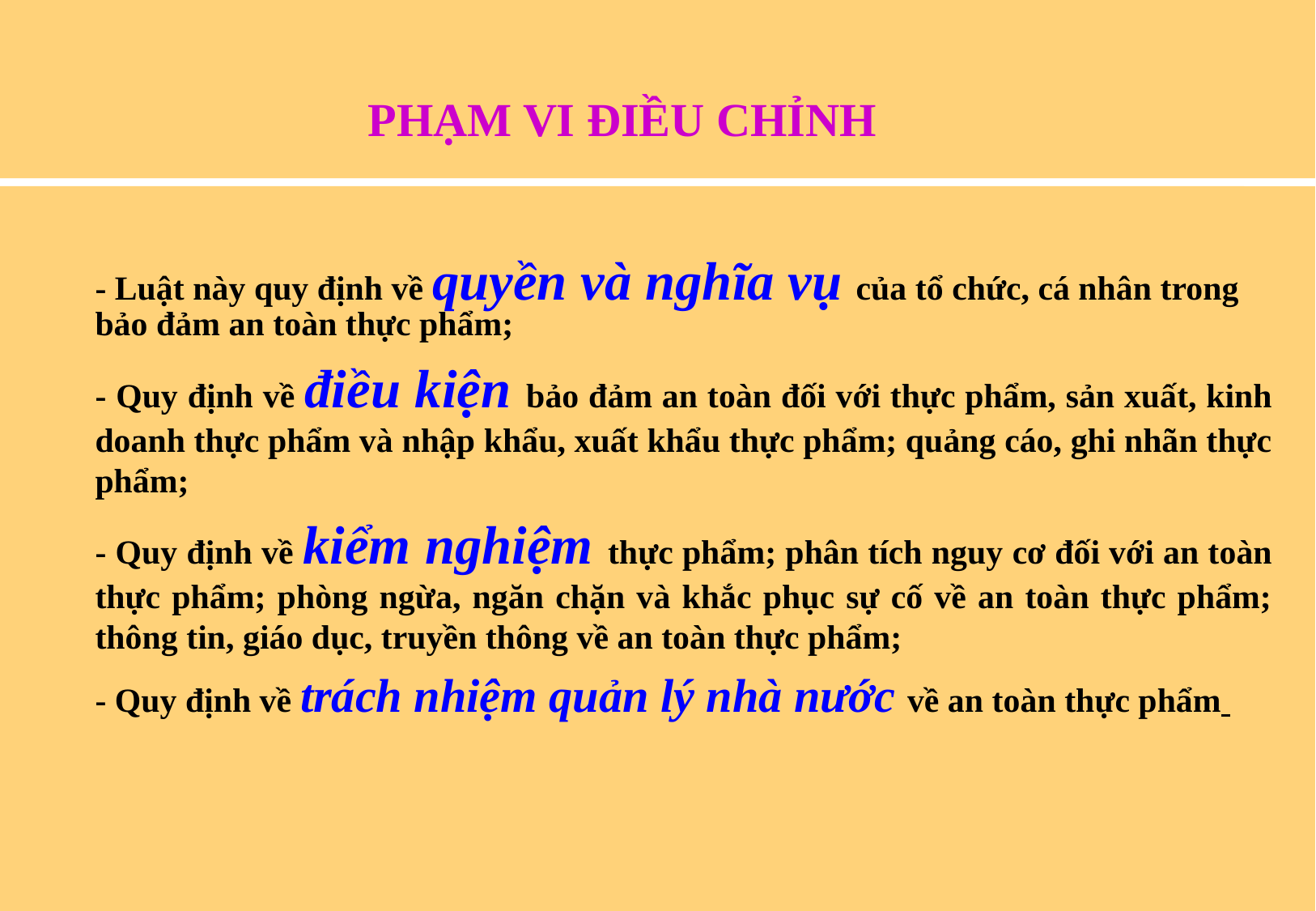

PHẠM VI ĐIỀU CHỈNH

	- Luật này quy định về quyền và nghĩa vụ của tổ chức, cá nhân trong bảo đảm an toàn thực phẩm;
	- Quy định về điều kiện bảo đảm an toàn đối với thực phẩm, sản xuất, kinh doanh thực phẩm và nhập khẩu, xuất khẩu thực phẩm; quảng cáo, ghi nhãn thực phẩm;
	- Quy định về kiểm nghiệm thực phẩm; phân tích nguy cơ đối với an toàn thực phẩm; phòng ngừa, ngăn chặn và khắc phục sự cố về an toàn thực phẩm; thông tin, giáo dục, truyền thông về an toàn thực phẩm;
	- Quy định về trách nhiệm quản lý nhà nước về an toàn thực phẩm